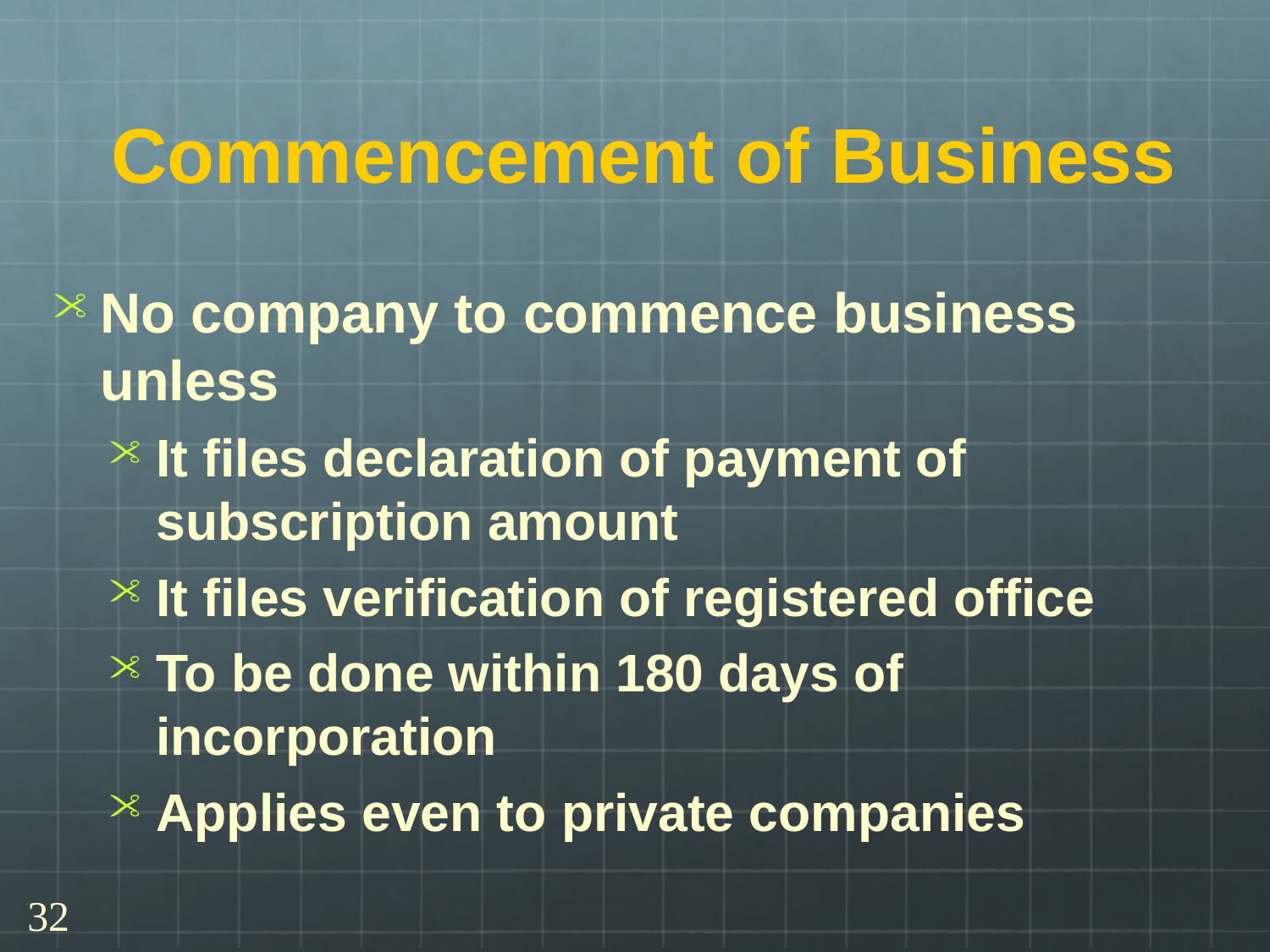

# Commencement of Business
No company to commence business unless
It files declaration of payment of subscription amount
It files verification of registered office
To be done within 180 days of incorporation
Applies even to private companies
32